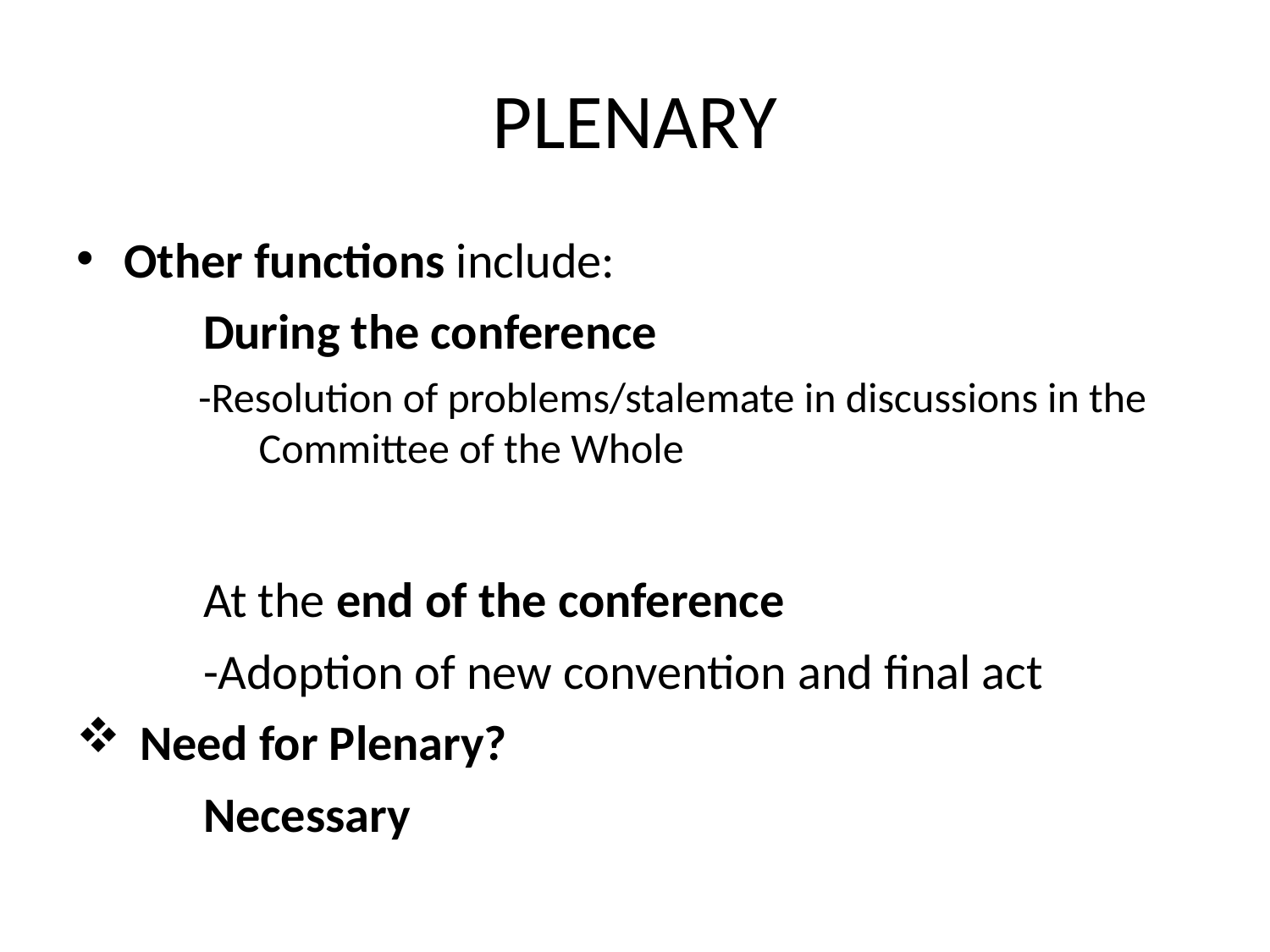

# PLENARY
Other functions include:
	During the conference
       -Resolution of problems/stalemate in discussions in the 	Committee of the Whole

	At the end of the conference
	-Adoption of new convention and final act
Need for Plenary?
	Necessary